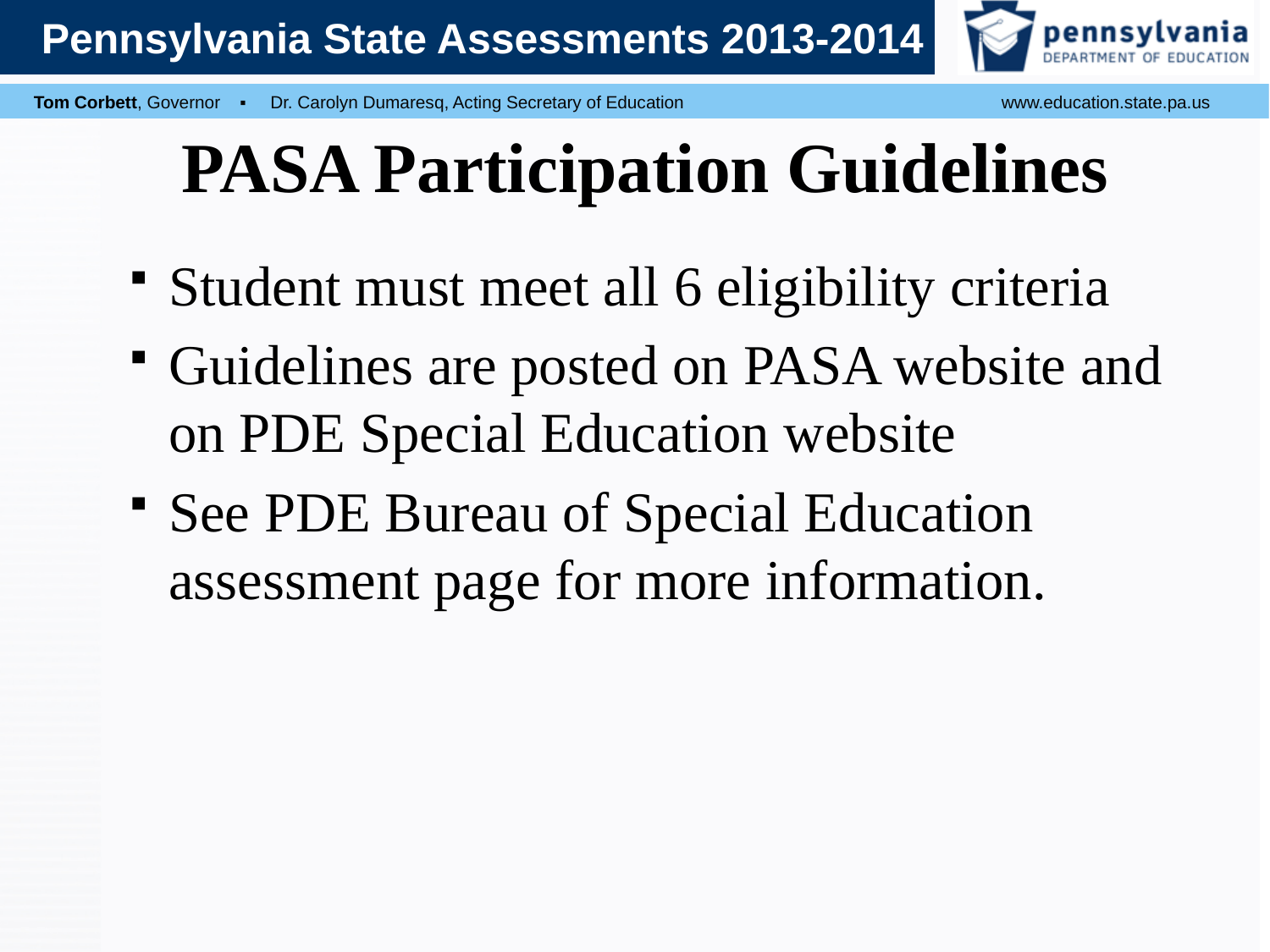

# PASA Participation Guidelines
Student must meet all 6 eligibility criteria
Guidelines are posted on PASA website and on PDE Special Education website
See PDE Bureau of Special Education assessment page for more information.